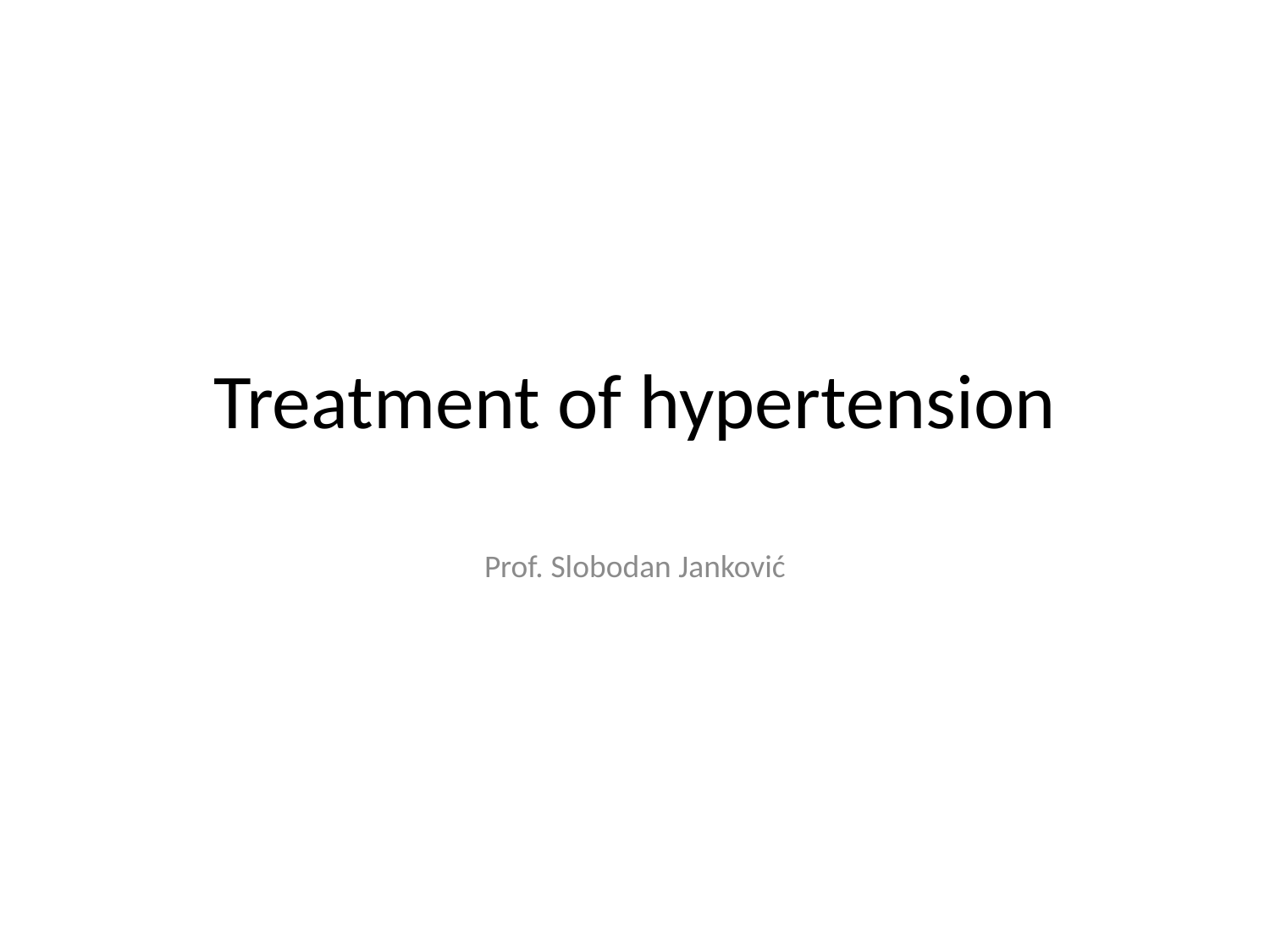

# Treatment of hypertension
Prof. Slobodan Janković